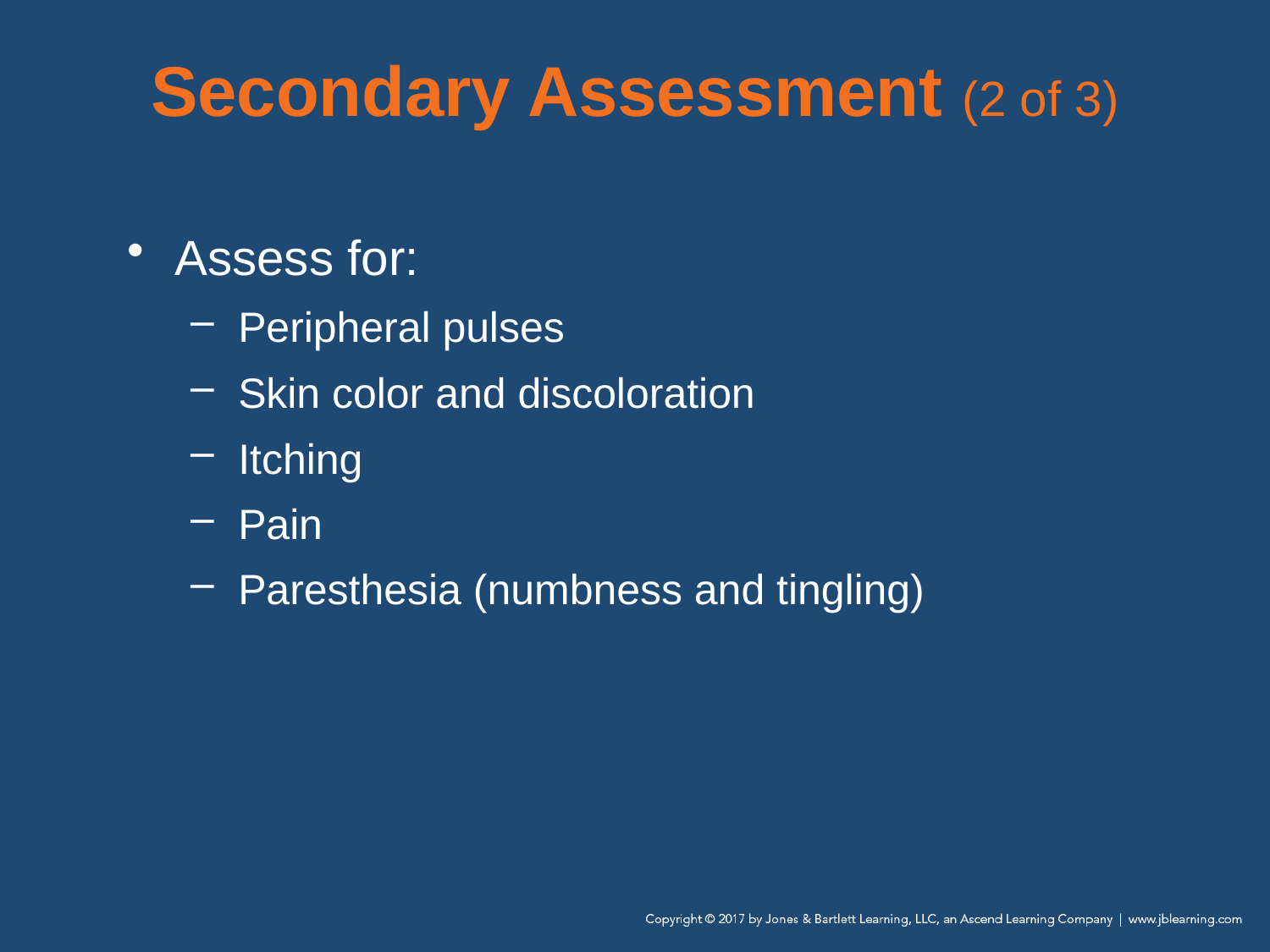

# Secondary Assessment (2 of 3)
Assess for:
Peripheral pulses
Skin color and discoloration
Itching
Pain
Paresthesia (numbness and tingling)